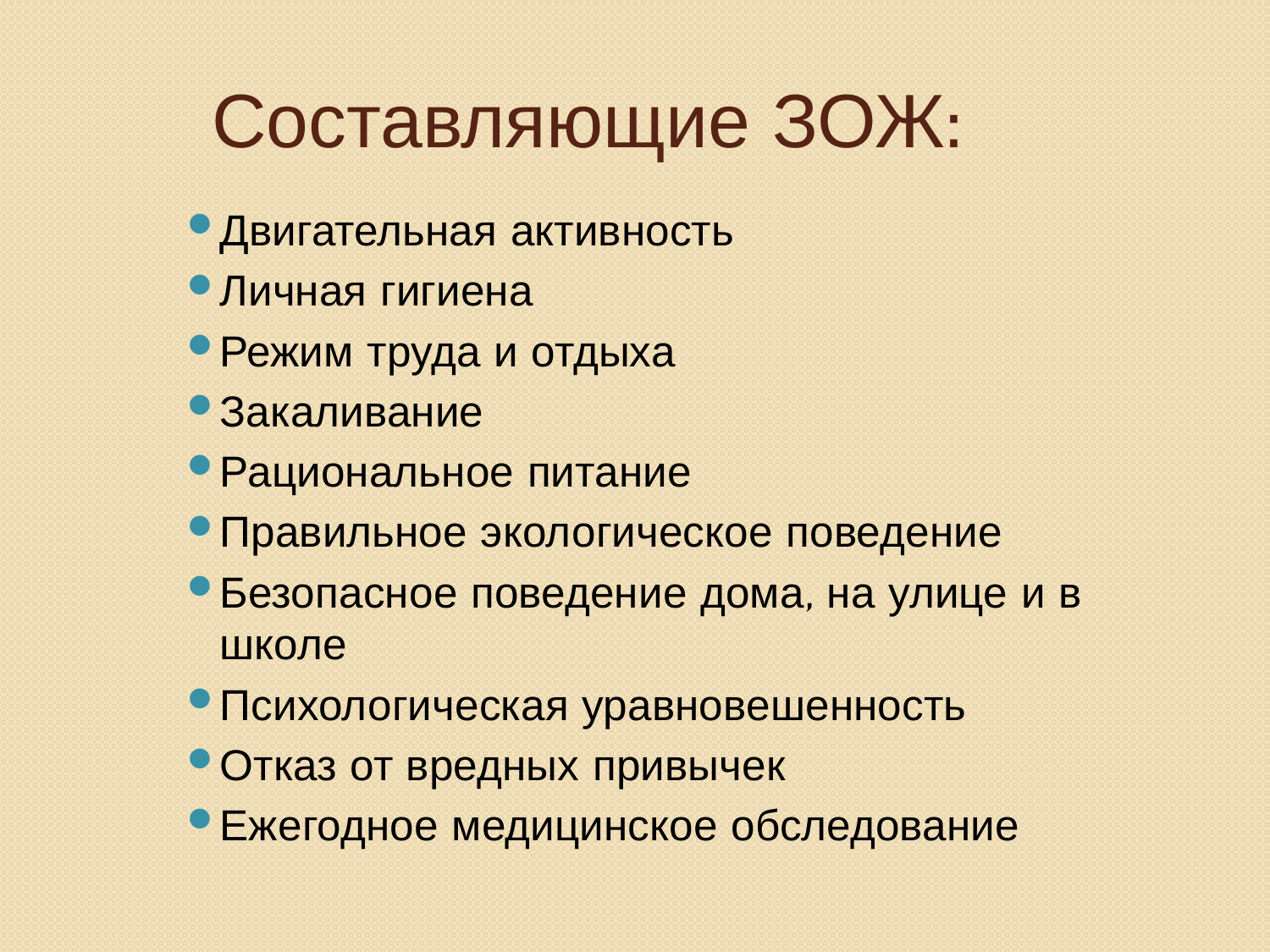

# Составляющие ЗОЖ:
Двигательная активность
Личная гигиена
Режим труда и отдыха
Закаливание
Рациональное питание
Правильное экологическое поведение
Безопасное поведение дома, на улице и в школе
Психологическая уравновешенность
Отказ от вредных привычек
Ежегодное медицинское обследование